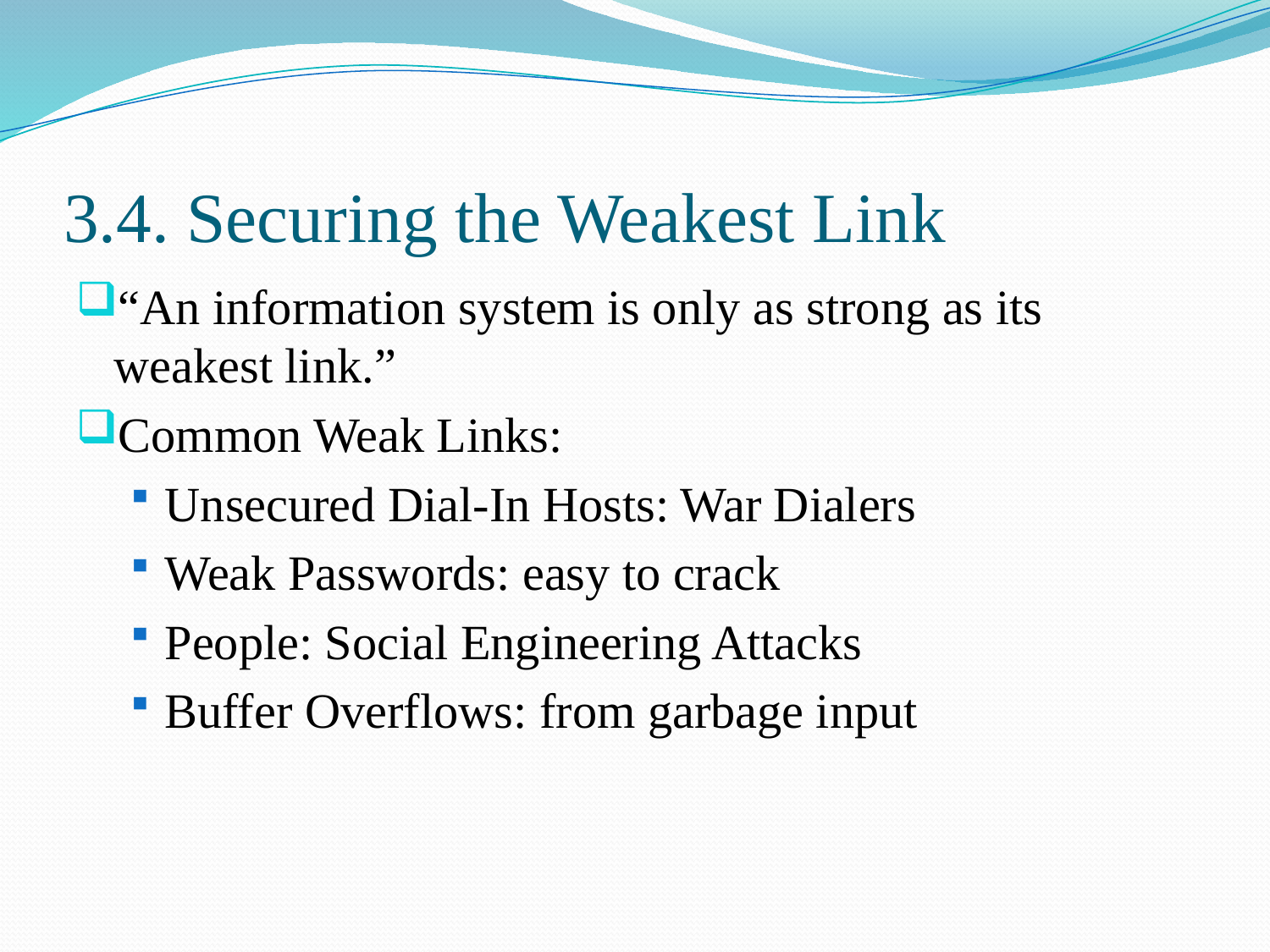

# 3.4. Securing the Weakest Link
“An information system is only as strong as its weakest link.”
Common Weak Links:
Unsecured Dial-In Hosts: War Dialers
Weak Passwords: easy to crack
People: Social Engineering Attacks
Buffer Overflows: from garbage input